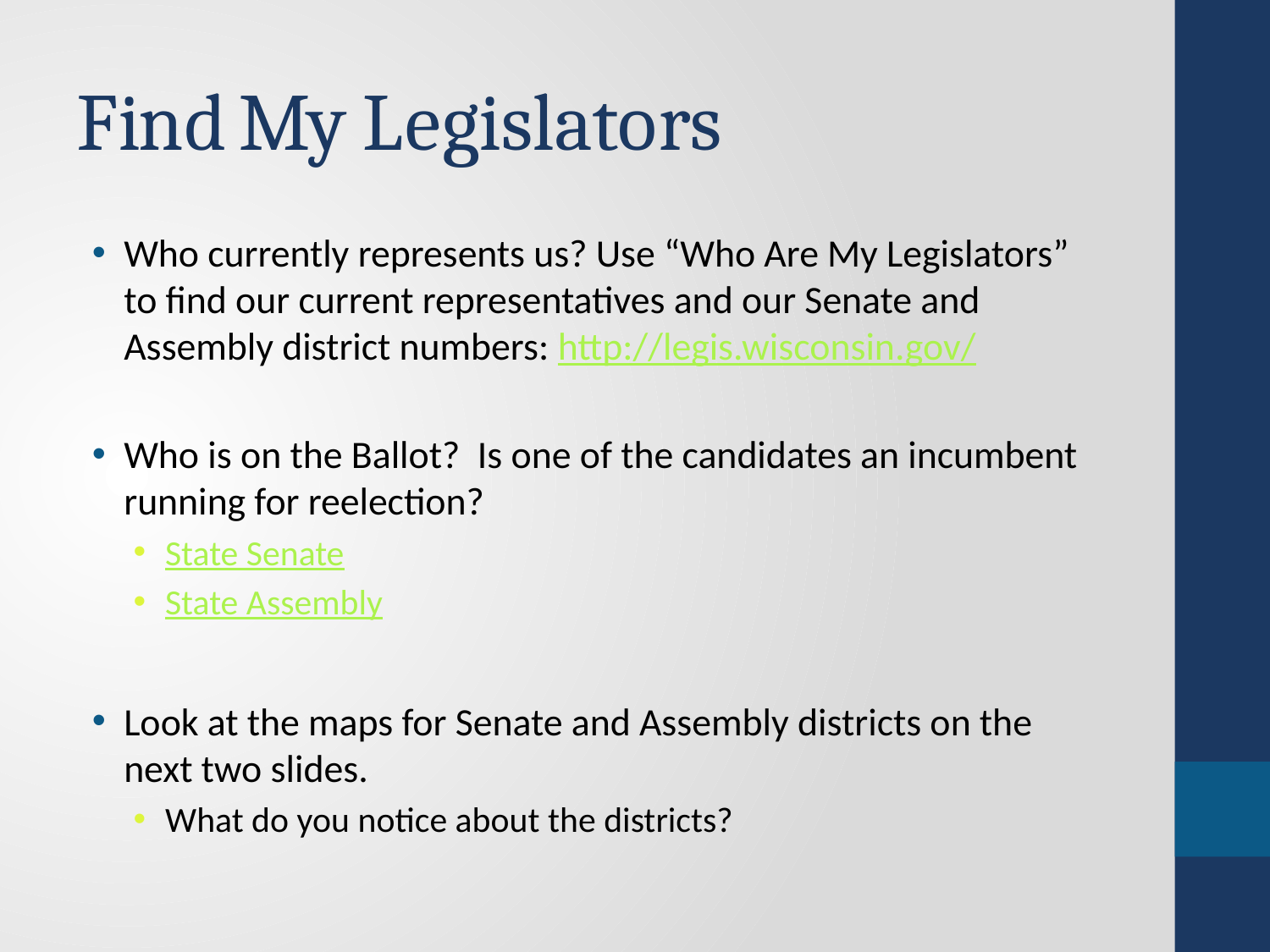

# Find My Legislators
Who currently represents us? Use “Who Are My Legislators” to find our current representatives and our Senate and Assembly district numbers: http://legis.wisconsin.gov/

Who is on the Ballot?  Is one of the candidates an incumbent running for reelection?
State Senate
State Assembly

Look at the maps for Senate and Assembly districts on the next two slides.
What do you notice about the districts?